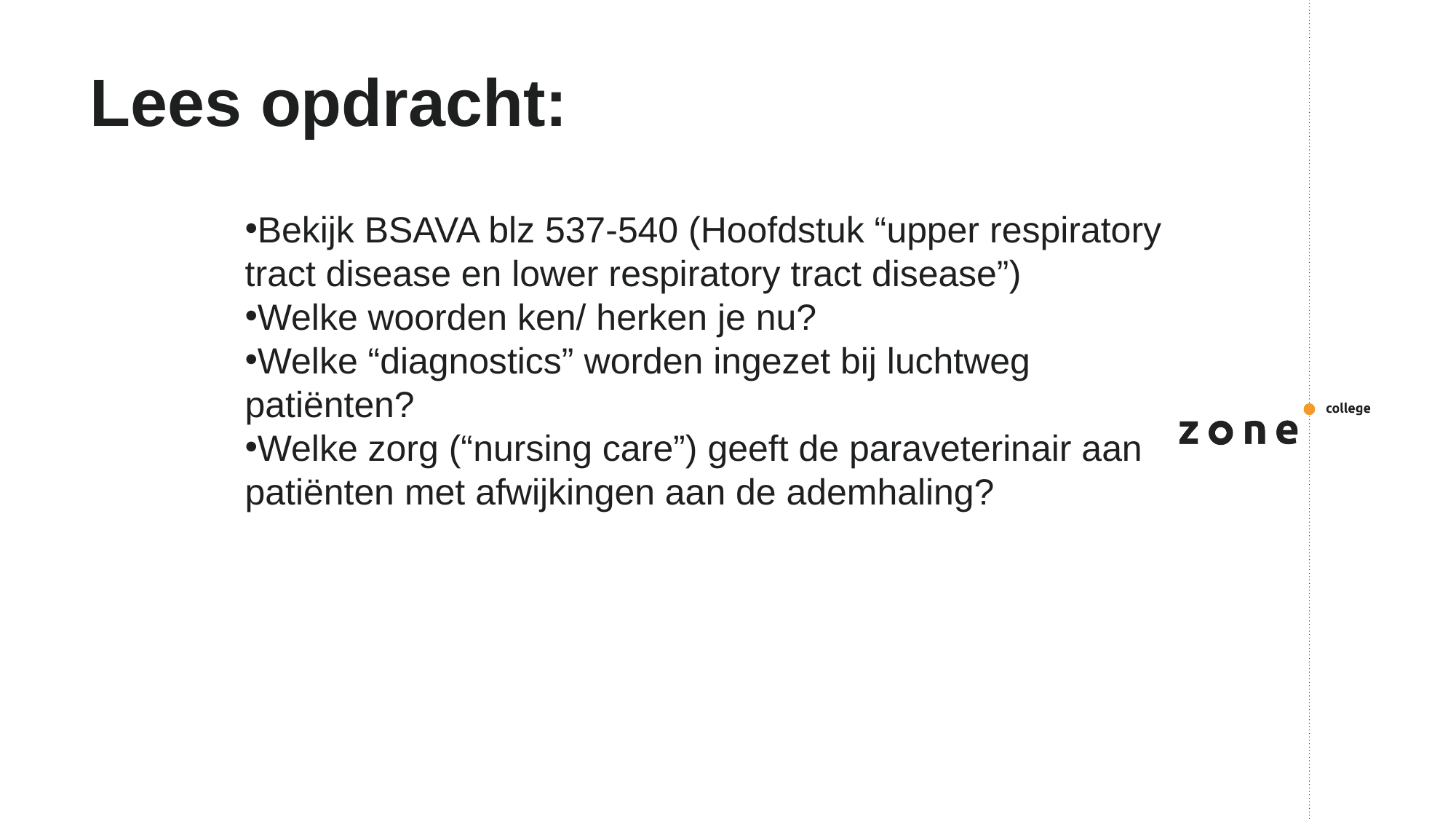

# Lees opdracht:
Bekijk BSAVA blz 537-540 (Hoofdstuk “upper respiratory tract disease en lower respiratory tract disease”)
Welke woorden ken/ herken je nu?
Welke “diagnostics” worden ingezet bij luchtweg patiënten?
Welke zorg (“nursing care”) geeft de paraveterinair aan patiënten met afwijkingen aan de ademhaling?